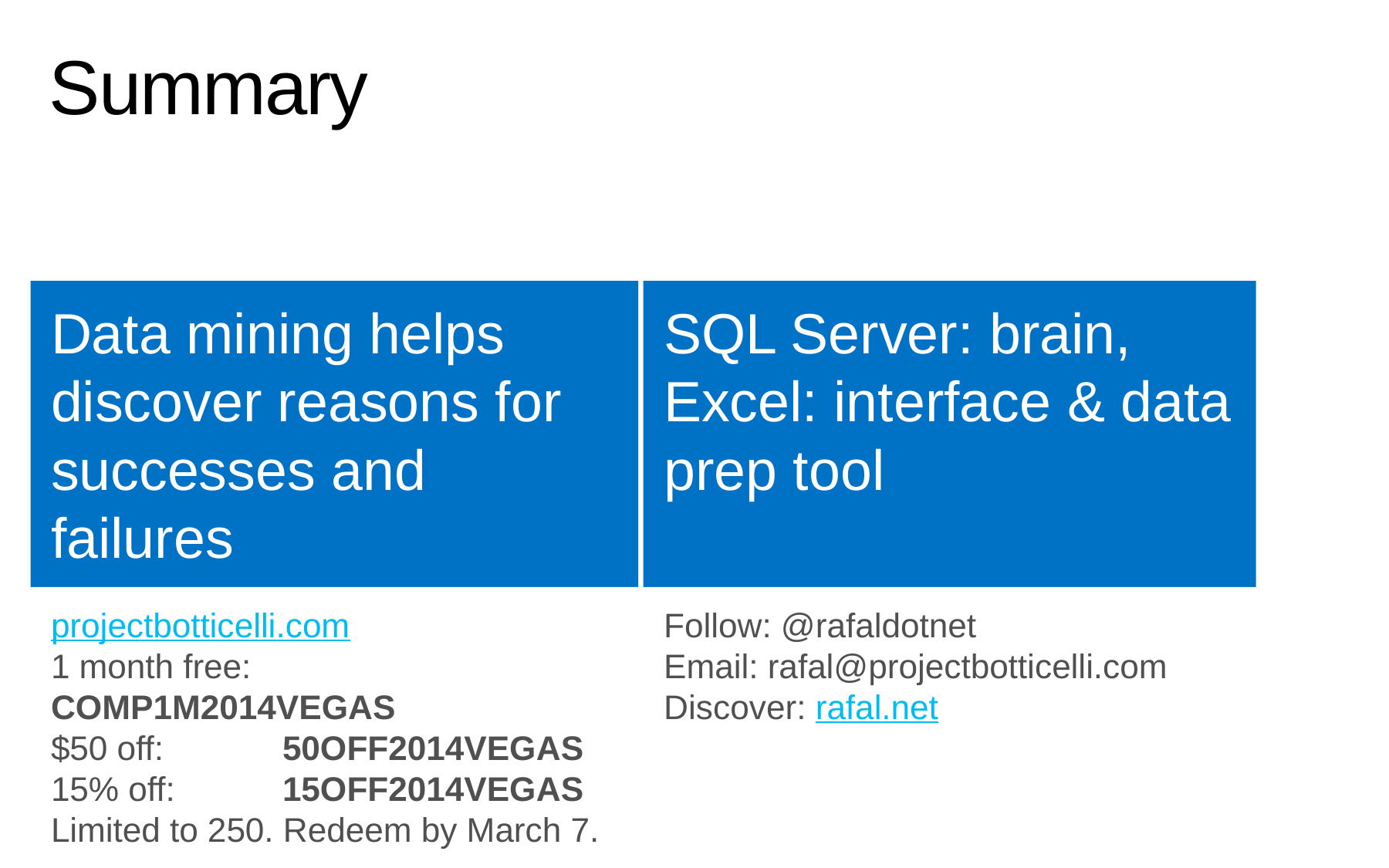

# Summary
SQL Server: brain, Excel: interface & data prep tool
Data mining helps discover reasons for successes and failures
Follow: @rafaldotnet
Email: rafal@projectbotticelli.com
Discover: rafal.net
projectbotticelli.com
1 month free: 	COMP1M2014VEGAS
$50 off: 	50OFF2014VEGAS
15% off: 	15OFF2014VEGAS
Limited to 250. Redeem by March 7.